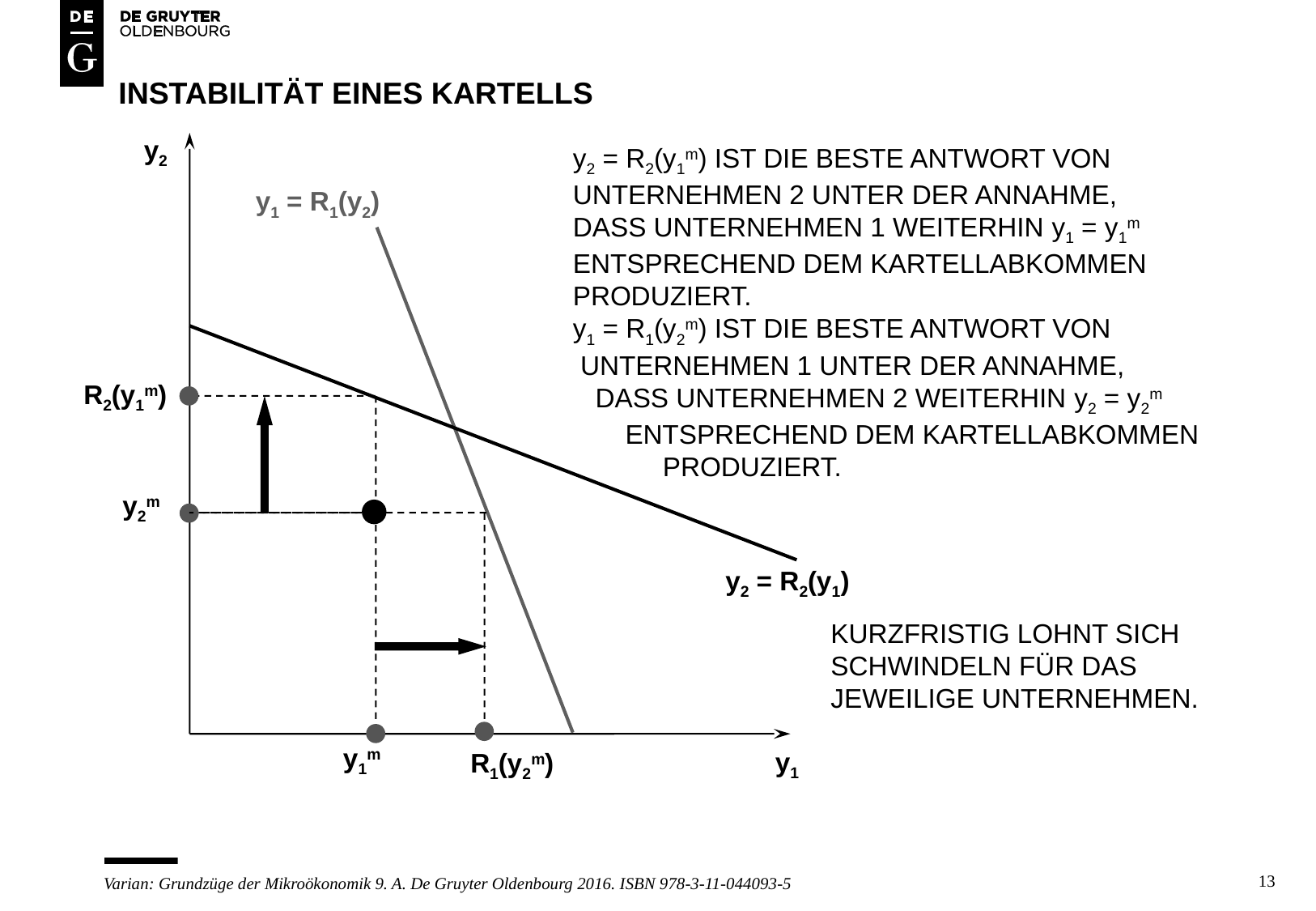

# INSTABILITÄT EINES KARTELLS
y2

y2 = R2(y1m) IST DIE BESTE ANTWORT VON
UNTERNEHMEN 2 UNTER DER ANNAHME,
DASS UNTERNEHMEN 1 WEITERHIN y1 = y1m
ENTSPRECHEND DEM KARTELLABKOMMEN
PRODUZIERT.
y1 = R1(y2m) IST DIE BESTE ANTWORT VON
 UNTERNEHMEN 1 UNTER DER ANNAHME,
   DASS UNTERNEHMEN 2 WEITERHIN y2 = y2m
       ENTSPRECHEND DEM KARTELLABKOMMEN
            PRODUZIERT.
y1 = R1(y2)

R2(y1m)

y2m

y2 = R2(y1)
KURZFRISTIG LOHNT SICH
SCHWINDELN FÜR DAS
JEWEILIGE UNTERNEHMEN.

y1m

y1
R1(y2m)

13
Varian: Grundzüge der Mikroökonomik 9. A. De Gruyter Oldenbourg 2016. ISBN 978-3-11-044093-5